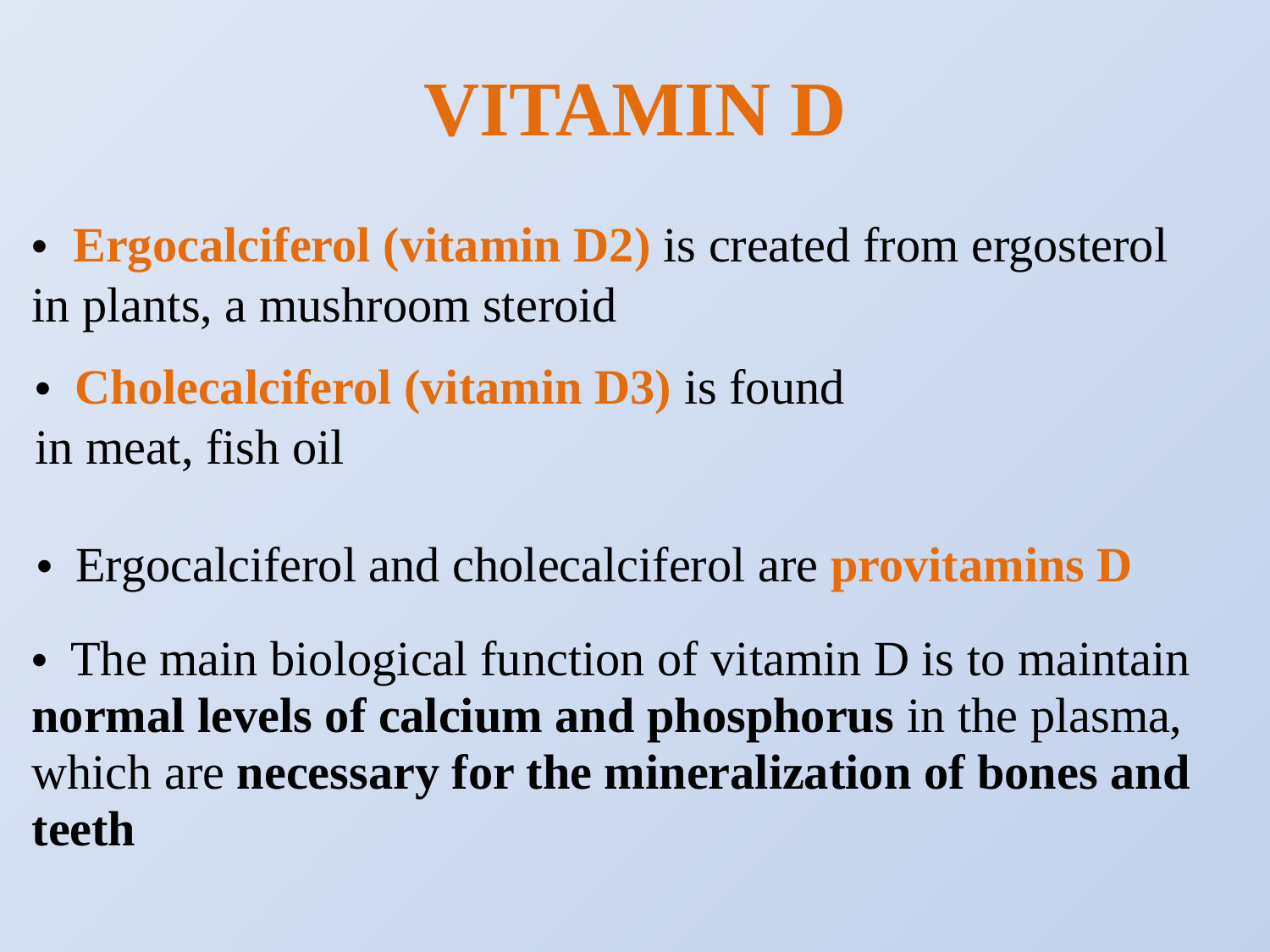

VITAMIN D

•  Ergocalciferol (vitamin D2) is created from ergosterol in plants, a mushroom steroid

•  Cholecalciferol (vitamin D3) is found
in meat, fish oil

•  Ergocalciferol and cholecalciferol are provitamins D

•  The main biological function of vitamin D is to maintain normal levels of calcium and phosphorus in the plasma, which are necessary for the mineralization of bones and teeth